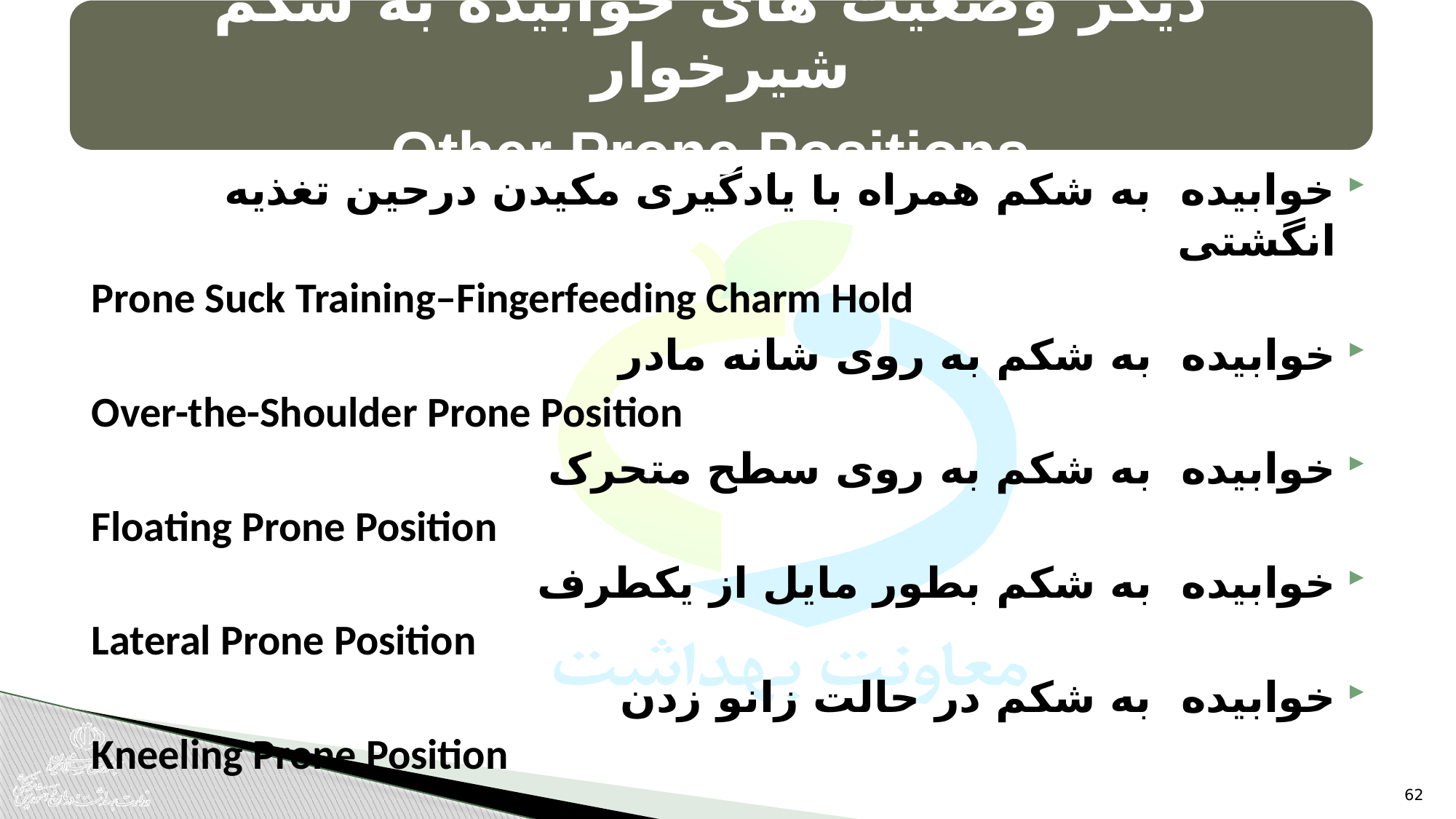

دیگر وضعیت های خوابیده به شکم شیرخوار
 Other Prone Positions
خوابیده  به شکم همراه با یادگیری مکیدن درحین تغذیه انگشتی
Prone Suck Training–Fingerfeeding Charm Hold
خوابیده  به شکم به روی شانه مادر
Over-the-Shoulder Prone Position
خوابیده  به شکم به روی سطح متحرک
Floating Prone Position
خوابیده  به شکم بطور مایل از یکطرف
Lateral Prone Position
خوابیده  به شکم در حالت زانو زدن
Kneeling Prone Position

62